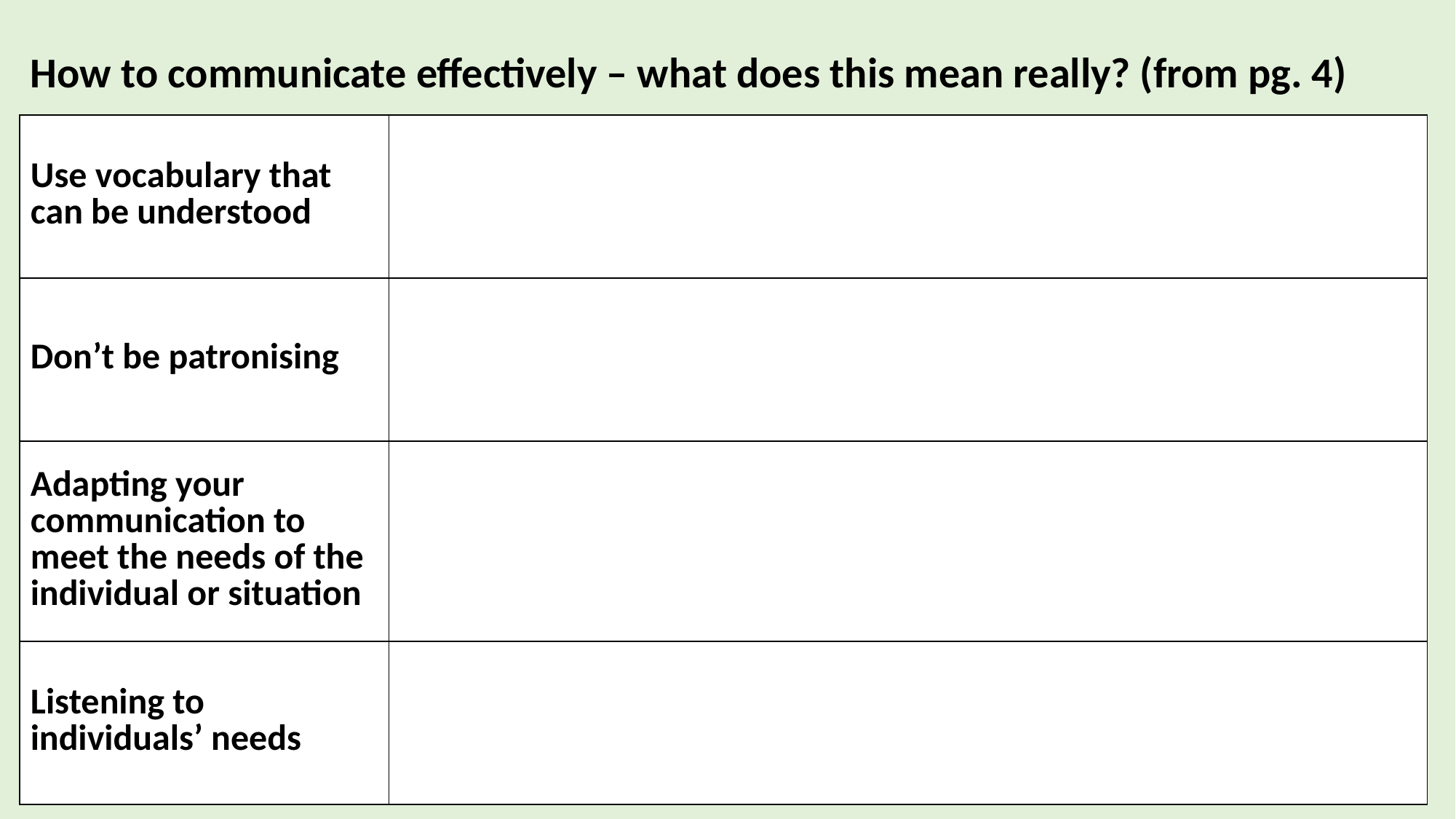

# How to communicate effectively – what does this mean really? (from pg. 4)
| Use vocabulary that can be understood |  |
| --- | --- |
| Don’t be patronising |  |
| Adapting your communication to meet the needs of the individual or situation |  |
| Listening to individuals’ needs |  |